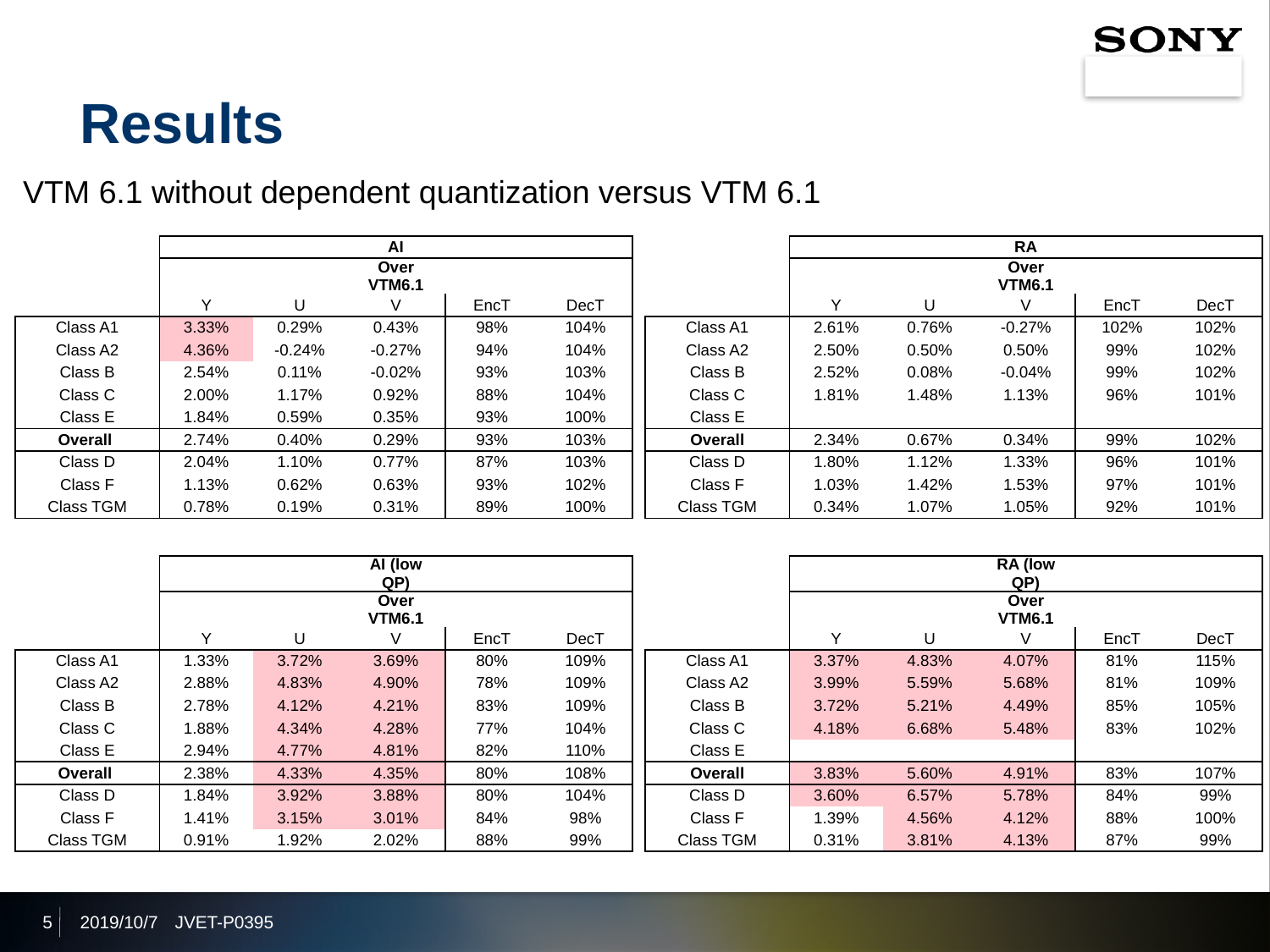

# Results
VTM 6.1 without dependent quantization versus VTM 6.1
|  |  |  | AI |  |  |
| --- | --- | --- | --- | --- | --- |
|  |  |  | Over VTM6.1 |  |  |
|  | Y | U | V | EncT | DecT |
| Class A1 | 3.33% | 0.29% | 0.43% | 98% | 104% |
| Class A2 | 4.36% | -0.24% | -0.27% | 94% | 104% |
| Class B | 2.54% | 0.11% | -0.02% | 93% | 103% |
| Class C | 2.00% | 1.17% | 0.92% | 88% | 104% |
| Class E | 1.84% | 0.59% | 0.35% | 93% | 100% |
| Overall | 2.74% | 0.40% | 0.29% | 93% | 103% |
| Class D | 2.04% | 1.10% | 0.77% | 87% | 103% |
| Class F | 1.13% | 0.62% | 0.63% | 93% | 102% |
| Class TGM | 0.78% | 0.19% | 0.31% | 89% | 100% |
|  |  |  | RA |  |  |
| --- | --- | --- | --- | --- | --- |
|  |  |  | Over VTM6.1 |  |  |
|  | Y | U | V | EncT | DecT |
| Class A1 | 2.61% | 0.76% | -0.27% | 102% | 102% |
| Class A2 | 2.50% | 0.50% | 0.50% | 99% | 102% |
| Class B | 2.52% | 0.08% | -0.04% | 99% | 102% |
| Class C | 1.81% | 1.48% | 1.13% | 96% | 101% |
| Class E |  |  |  |  |  |
| Overall | 2.34% | 0.67% | 0.34% | 99% | 102% |
| Class D | 1.80% | 1.12% | 1.33% | 96% | 101% |
| Class F | 1.03% | 1.42% | 1.53% | 97% | 101% |
| Class TGM | 0.34% | 1.07% | 1.05% | 92% | 101% |
|  |  |  | AI (low QP) |  |  |
| --- | --- | --- | --- | --- | --- |
|  |  |  | Over VTM6.1 |  |  |
|  | Y | U | V | EncT | DecT |
| Class A1 | 1.33% | 3.72% | 3.69% | 80% | 109% |
| Class A2 | 2.88% | 4.83% | 4.90% | 78% | 109% |
| Class B | 2.78% | 4.12% | 4.21% | 83% | 109% |
| Class C | 1.88% | 4.34% | 4.28% | 77% | 104% |
| Class E | 2.94% | 4.77% | 4.81% | 82% | 110% |
| Overall | 2.38% | 4.33% | 4.35% | 80% | 108% |
| Class D | 1.84% | 3.92% | 3.88% | 80% | 104% |
| Class F | 1.41% | 3.15% | 3.01% | 84% | 98% |
| Class TGM | 0.91% | 1.92% | 2.02% | 88% | 99% |
|  |  |  | RA (low QP) |  |  |
| --- | --- | --- | --- | --- | --- |
|  |  |  | Over VTM6.1 |  |  |
|  | Y | U | V | EncT | DecT |
| Class A1 | 3.37% | 4.83% | 4.07% | 81% | 115% |
| Class A2 | 3.99% | 5.59% | 5.68% | 81% | 109% |
| Class B | 3.72% | 5.21% | 4.49% | 85% | 105% |
| Class C | 4.18% | 6.68% | 5.48% | 83% | 102% |
| Class E |  |  |  |  |  |
| Overall | 3.83% | 5.60% | 4.91% | 83% | 107% |
| Class D | 3.60% | 6.57% | 5.78% | 84% | 99% |
| Class F | 1.39% | 4.56% | 4.12% | 88% | 100% |
| Class TGM | 0.31% | 3.81% | 4.13% | 87% | 99% |
5
2019/10/7
JVET-P0395